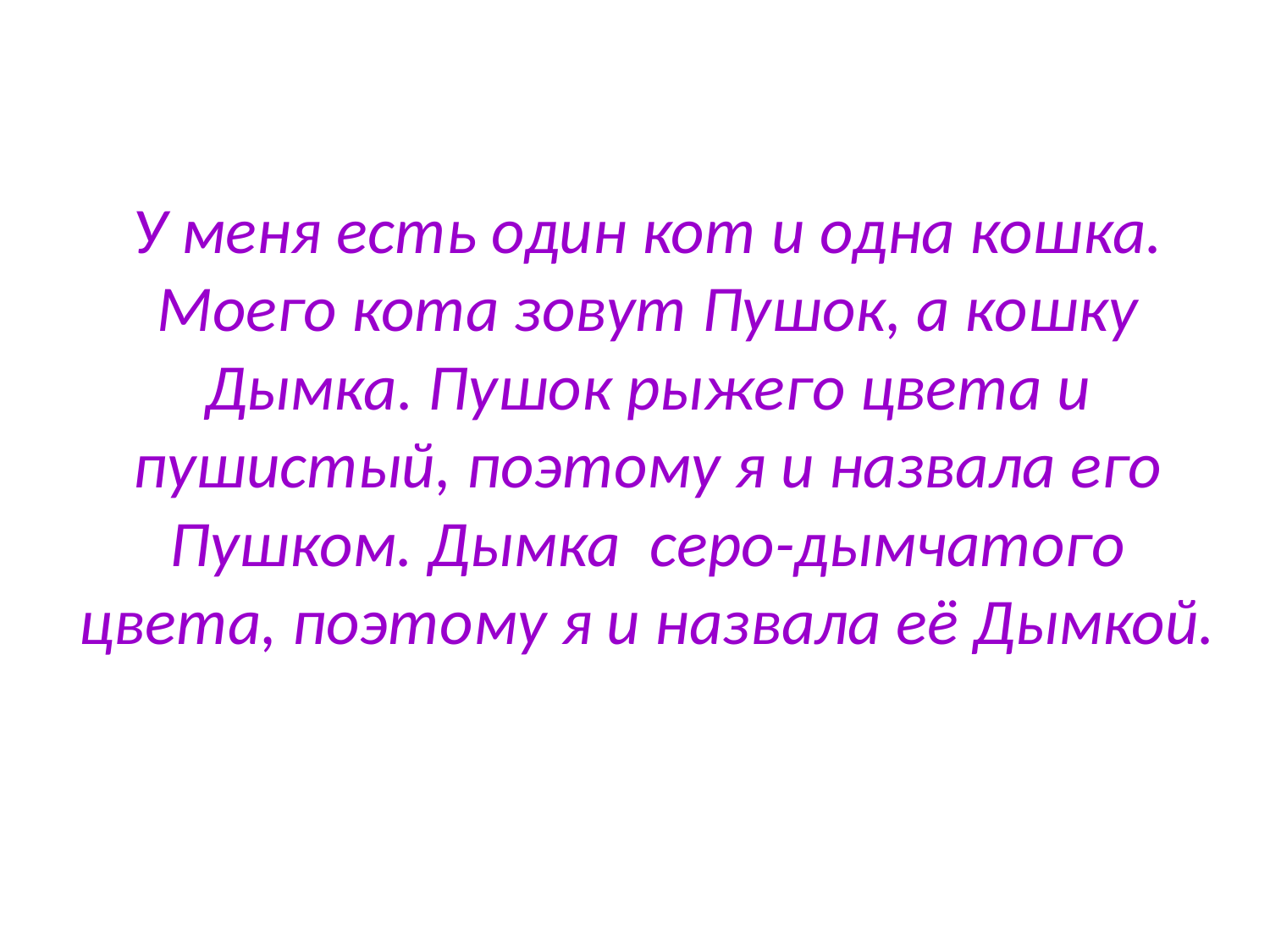

# У меня есть один кот и одна кошка. Моего кота зовут Пушок, а кошку Дымка. Пушок рыжего цвета и пушистый, поэтому я и назвала его Пушком. Дымка  серо-дымчатого цвета, поэтому я и назвала её Дымкой.